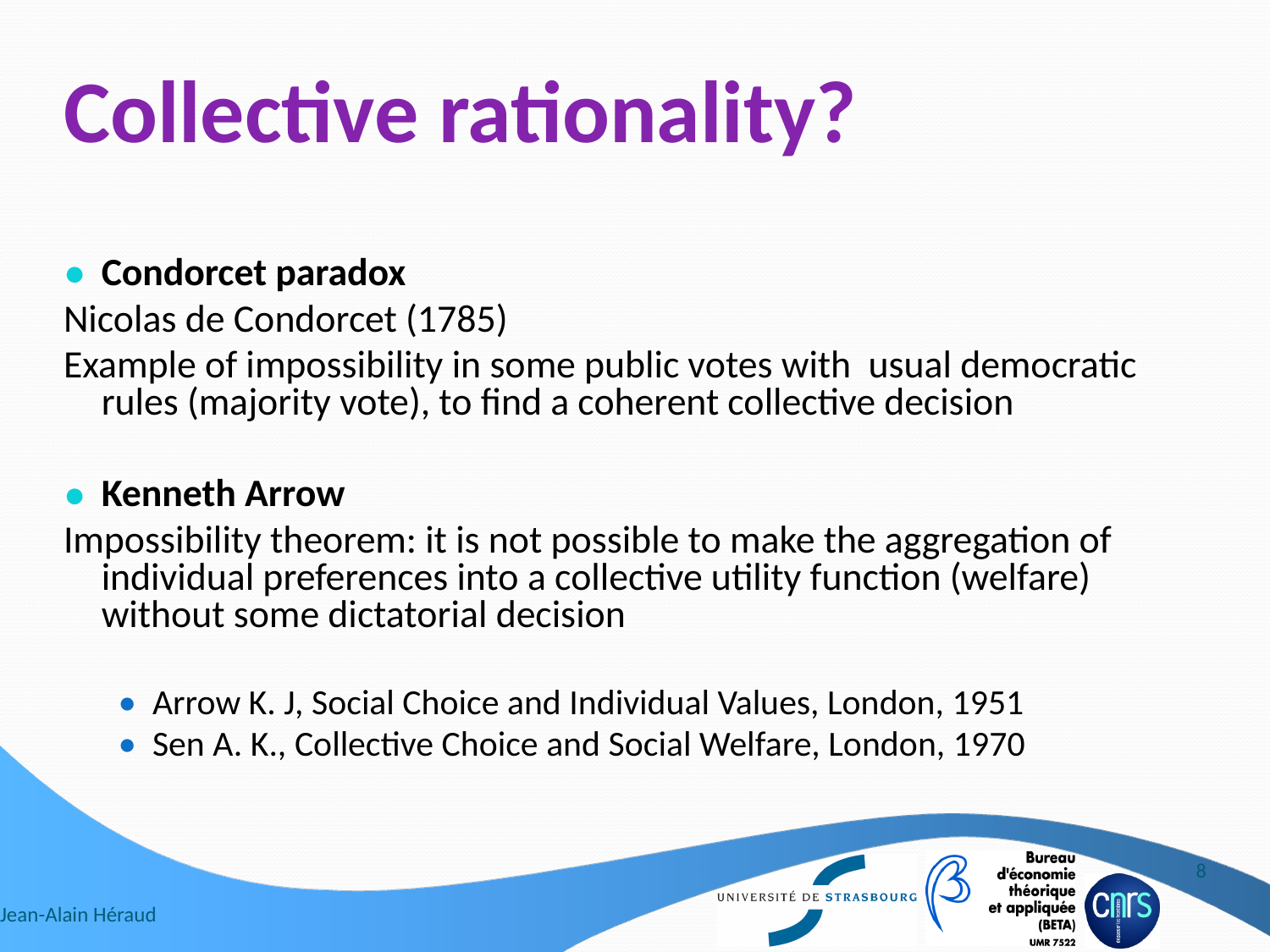

# Collective rationality?
Condorcet paradox
Nicolas de Condorcet (1785)
Example of impossibility in some public votes with  usual democratic rules (majority vote), to find a coherent collective decision

Kenneth Arrow
Impossibility theorem: it is not possible to make the aggregation of individual preferences into a collective utility function (welfare) without some dictatorial decision

Arrow K. J, Social Choice and Individual Values, London, 1951
Sen A. K., Collective Choice and Social Welfare, London, 1970
8
Jean-Alain Héraud